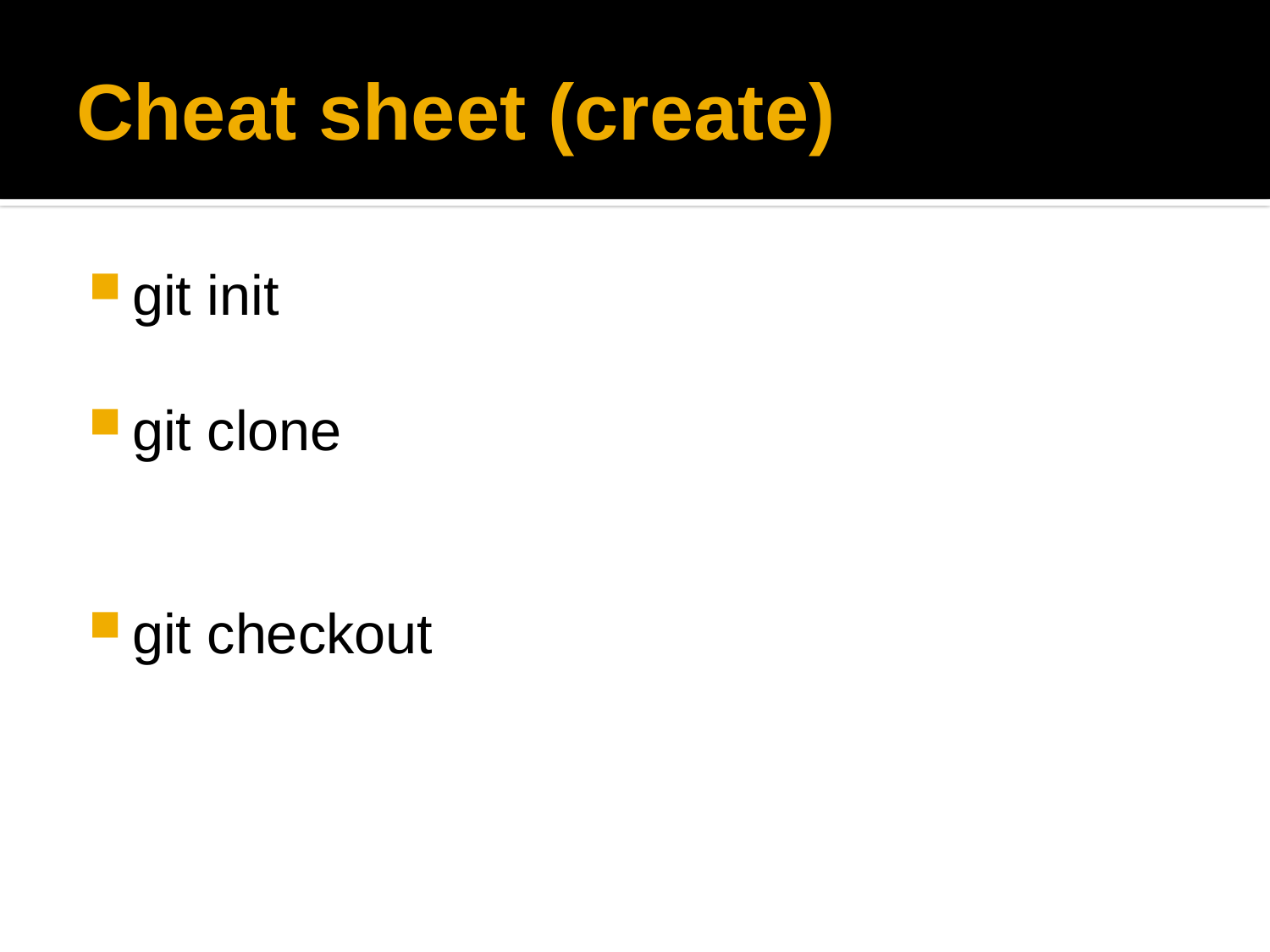

# Cheat sheet (create)
git init

git clone

git checkout